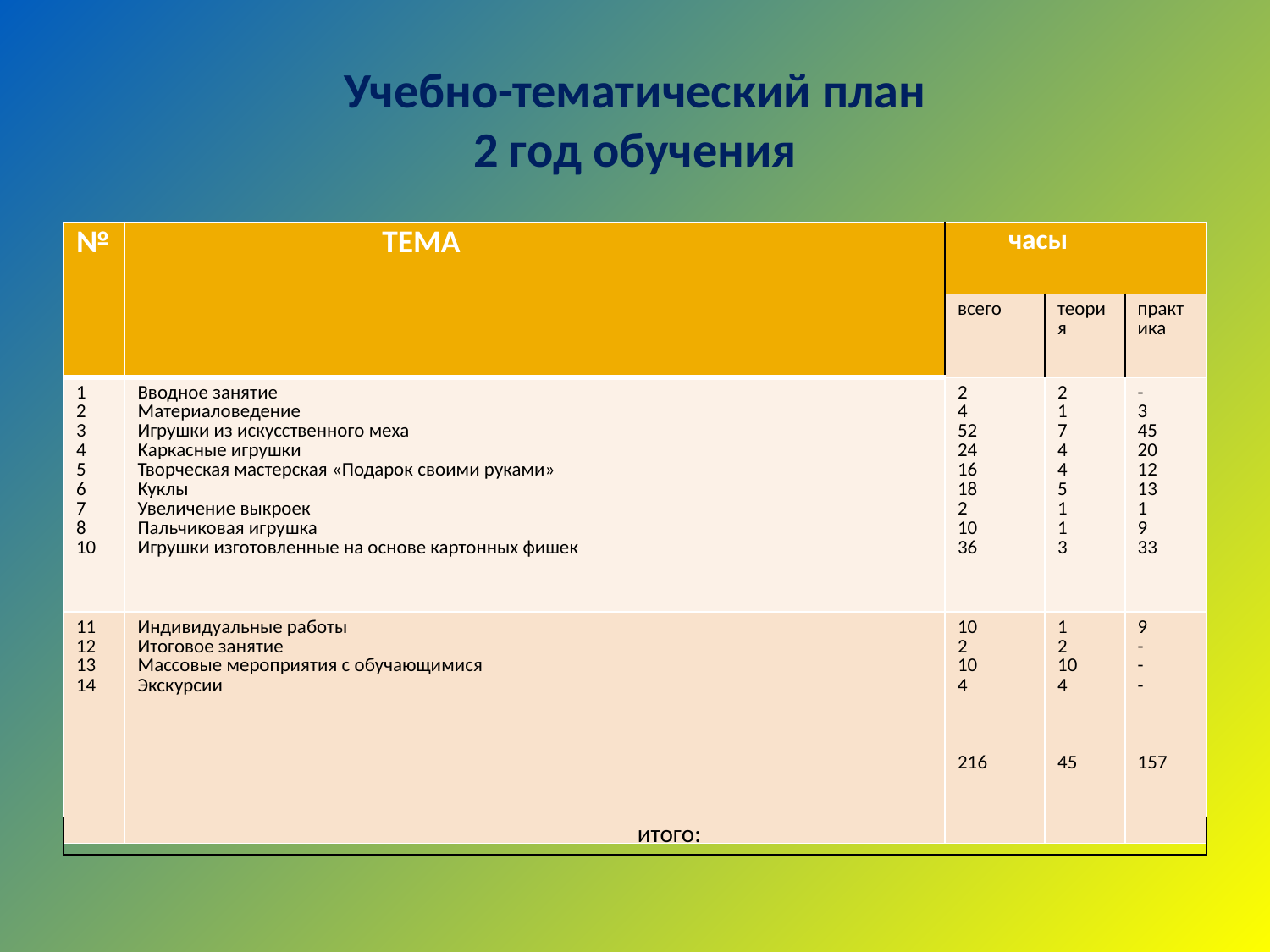

# Учебно-тематический план 2 год обучения
| № | ТЕМА | часы |  |  |
| --- | --- | --- | --- | --- |
|  |  | всего | теория | практика |
| 1 2 3 4 5 6 7 8 10 | Вводное занятие Материаловедение Игрушки из искусственного меха Каркасные игрушки Творческая мастерская «Подарок своими руками» Куклы Увеличение выкроек Пальчиковая игрушка Игрушки изготовленные на основе картонных фишек | 2 4 52 24 16 18 2 10 36 | 2 1 7 4 4 5 1 1 3 | - 3 45 20 12 13 1 9 33 |
| 11 12 13 14 | Индивидуальные работы Итоговое занятие Массовые мероприятия с обучающимися Экскурсии | 10 2 10 4 216 | 1 2 10 4 45 | 9 - - - 157 |
| итого: |
| --- |